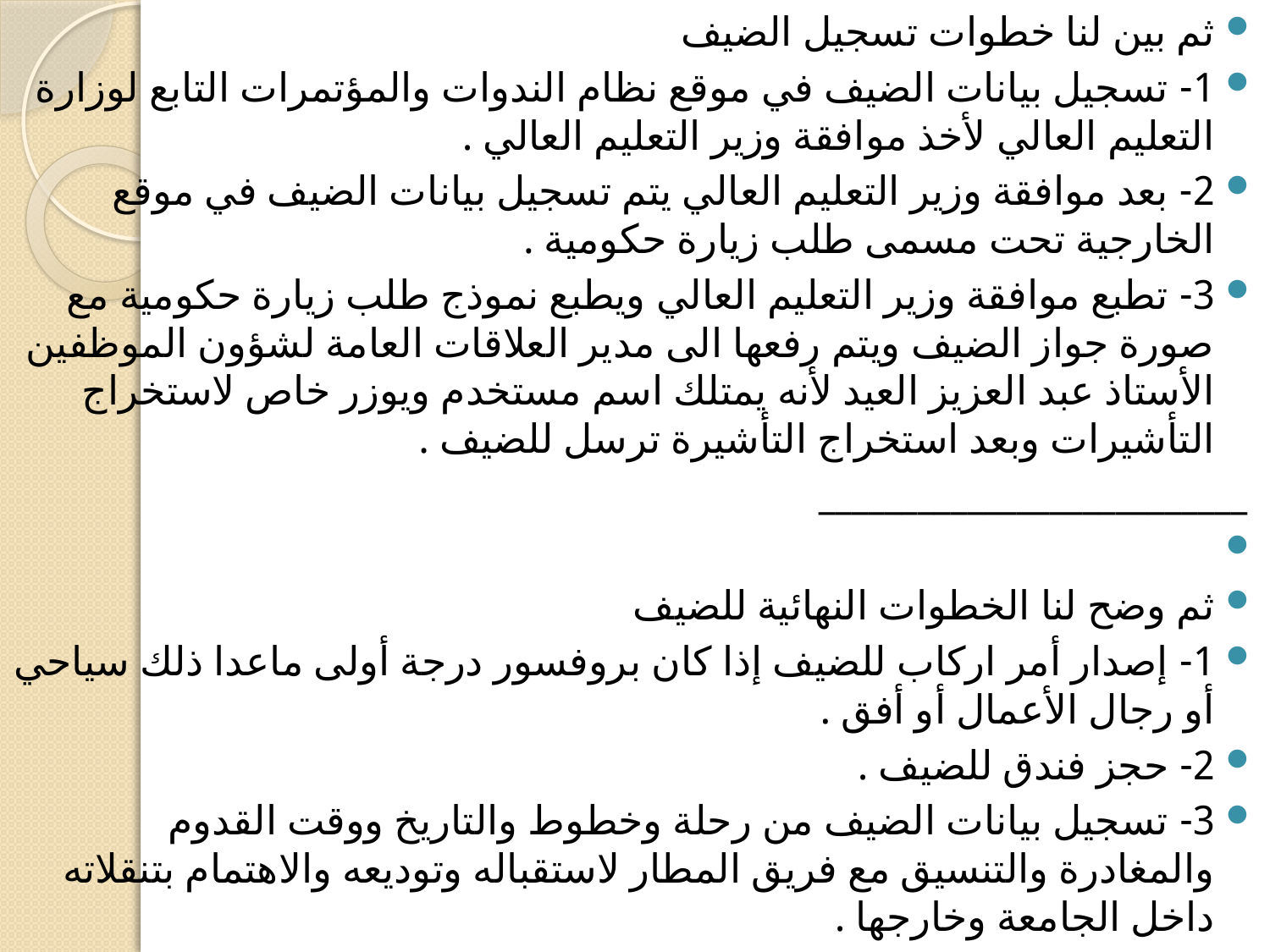

ثم بين لنا خطوات تسجيل الضيف
1- تسجيل بيانات الضيف في موقع نظام الندوات والمؤتمرات التابع لوزارة التعليم العالي لأخذ موافقة وزير التعليم العالي .
2- بعد موافقة وزير التعليم العالي يتم تسجيل بيانات الضيف في موقع الخارجية تحت مسمى طلب زيارة حكومية .
3- تطبع موافقة وزير التعليم العالي ويطبع نموذج طلب زيارة حكومية مع صورة جواز الضيف ويتم رفعها الى مدير العلاقات العامة لشؤون الموظفين الأستاذ عبد العزيز العيد لأنه يمتلك اسم مستخدم ويوزر خاص لاستخراج التأشيرات وبعد استخراج التأشيرة ترسل للضيف .
__________________________

ثم وضح لنا الخطوات النهائية للضيف
1- إصدار أمر اركاب للضيف إذا كان بروفسور درجة أولى ماعدا ذلك سياحي أو رجال الأعمال أو أفق .
2- حجز فندق للضيف .
3- تسجيل بيانات الضيف من رحلة وخطوط والتاريخ ووقت القدوم والمغادرة والتنسيق مع فريق المطار لاستقباله وتوديعه والاهتمام بتنقلاته داخل الجامعة وخارجها .